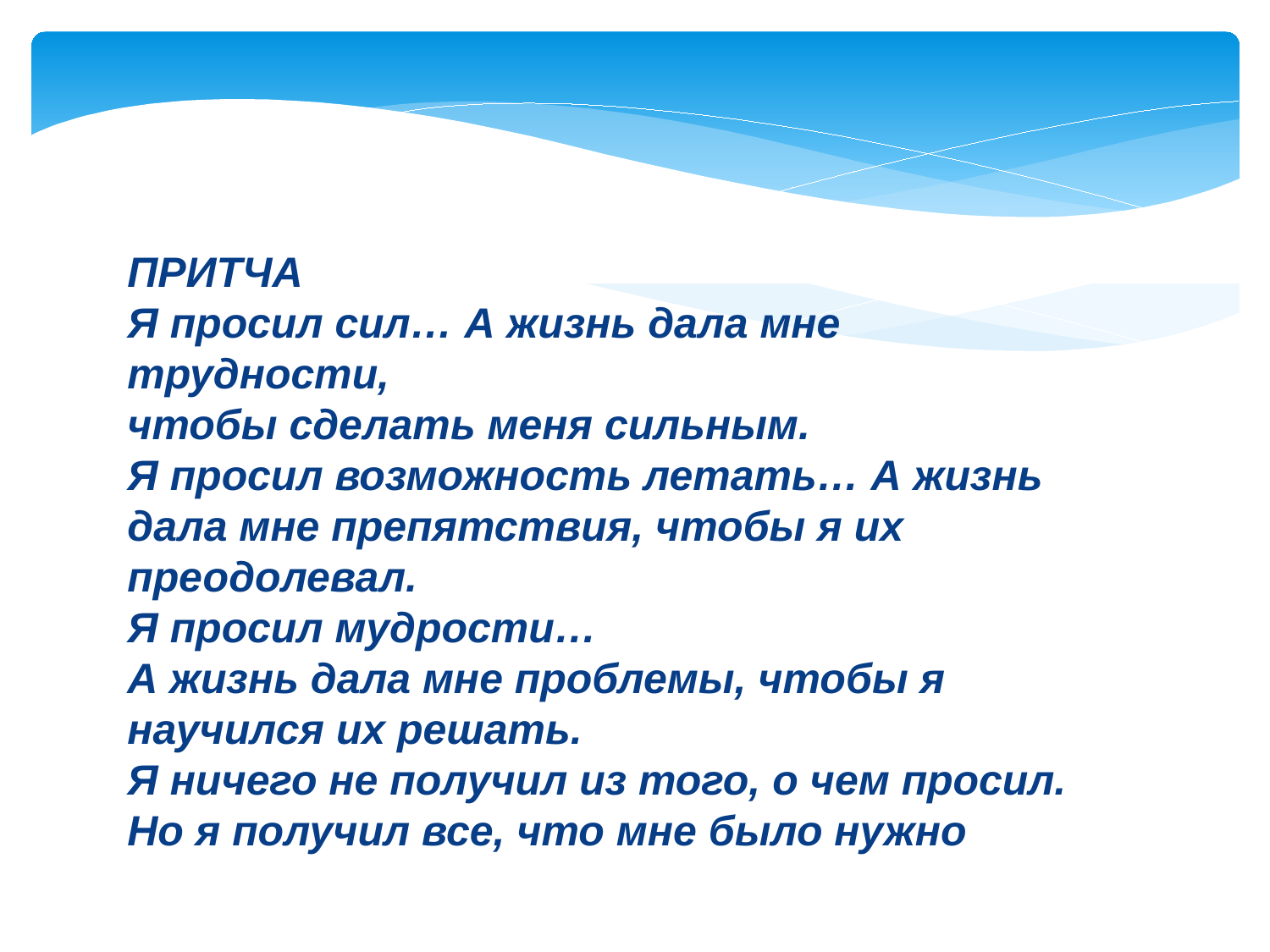

ПРИТЧА
Я просил сил… А жизнь дала мне трудности,
чтобы сделать меня сильным.
Я просил возможность летать… А жизнь дала мне препятствия, чтобы я их преодолевал.
Я просил мудрости…
А жизнь дала мне проблемы, чтобы я научился их решать.
Я ничего не получил из того, о чем просил.
Но я получил все, что мне было нужно